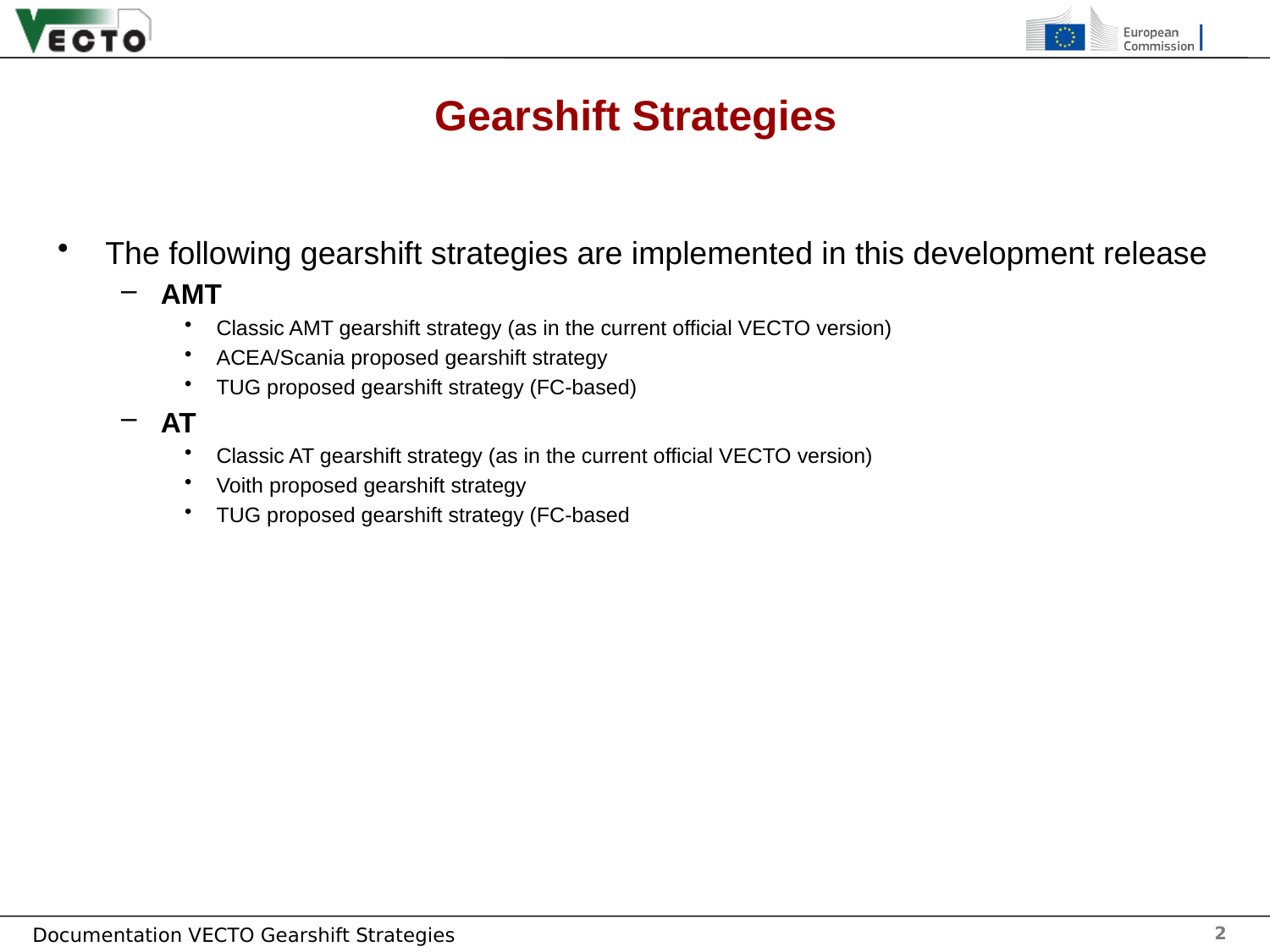

# Gearshift Strategies
The following gearshift strategies are implemented in this development release
AMT
Classic AMT gearshift strategy (as in the current official VECTO version)
ACEA/Scania proposed gearshift strategy
TUG proposed gearshift strategy (FC-based)
AT
Classic AT gearshift strategy (as in the current official VECTO version)
Voith proposed gearshift strategy
TUG proposed gearshift strategy (FC-based